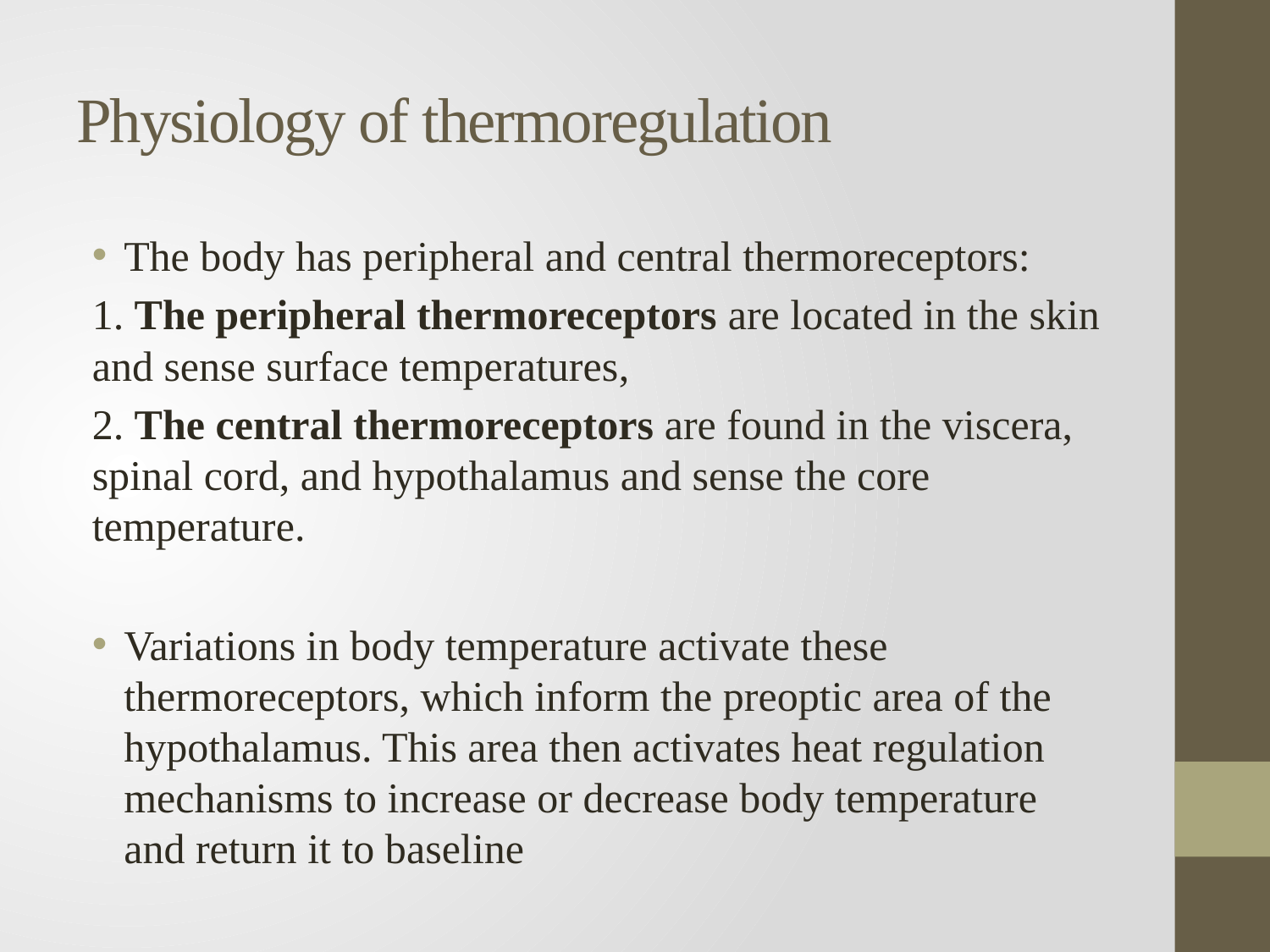

# Physiology of thermoregulation
The body has peripheral and central thermoreceptors:
1. The peripheral thermoreceptors are located in the skin and sense surface temperatures,
2. The central thermoreceptors are found in the viscera, spinal cord, and hypothalamus and sense the core temperature.

Variations in body temperature activate these thermoreceptors, which inform the preoptic area of the hypothalamus. This area then activates heat regulation mechanisms to increase or decrease body temperature and return it to baseline